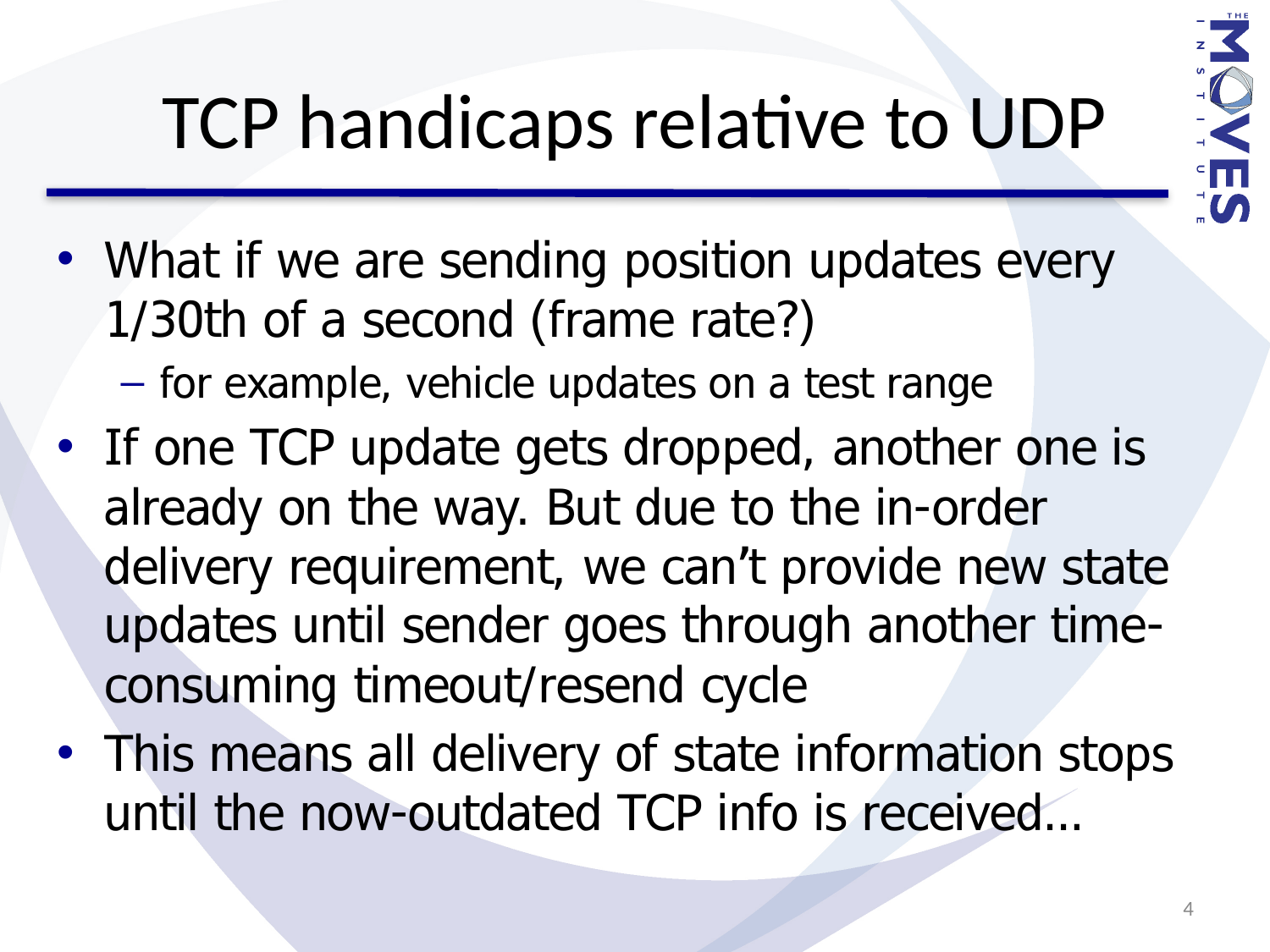

# TCP handicaps relative to UDP
What if we are sending position updates every 1/30th of a second (frame rate?)
for example, vehicle updates on a test range
If one TCP update gets dropped, another one is already on the way. But due to the in-order delivery requirement, we can’t provide new state updates until sender goes through another time-consuming timeout/resend cycle
This means all delivery of state information stops until the now-outdated TCP info is received…
4